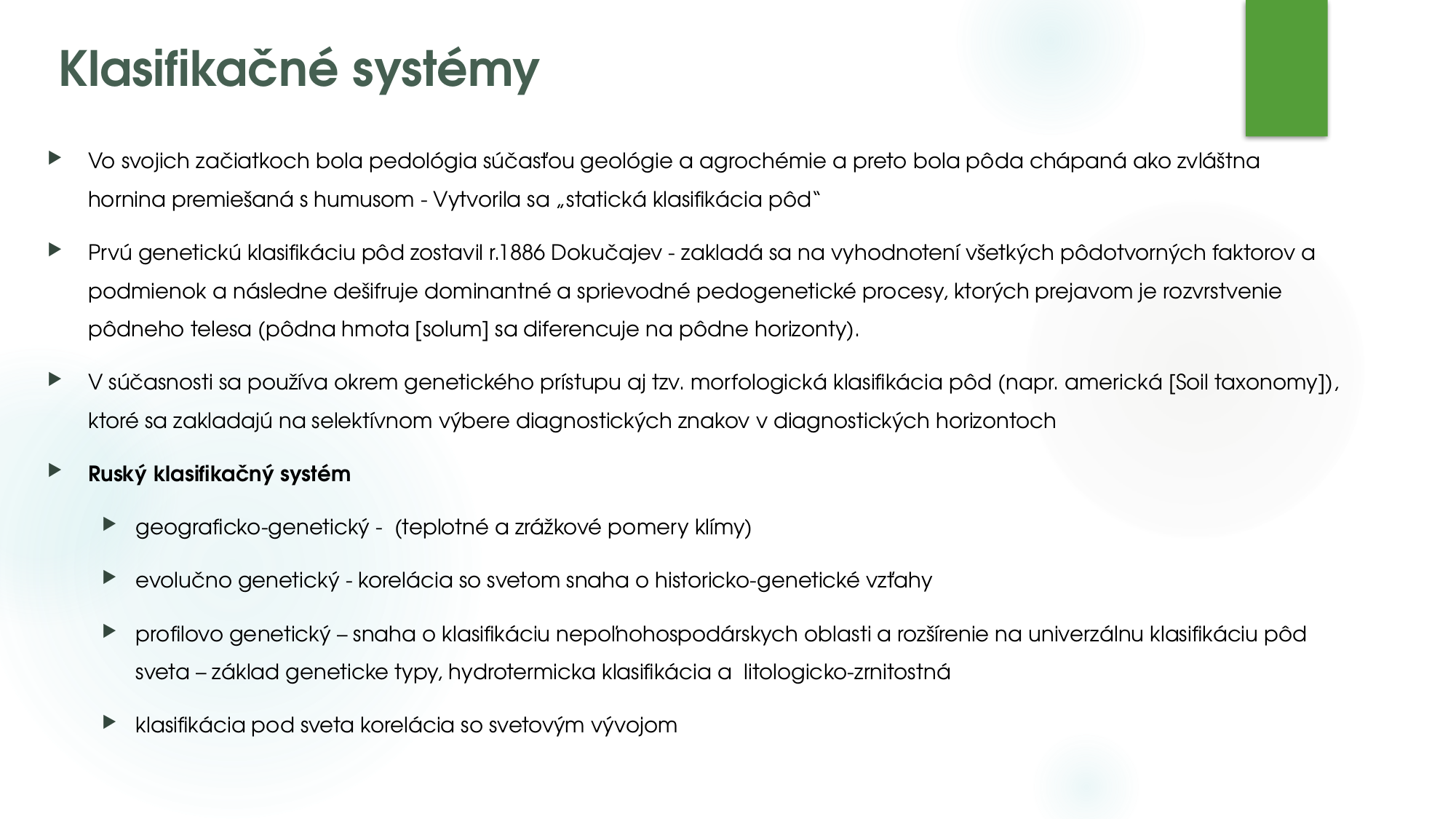

# Klasifikačné systémy
Vo svojich začiatkoch bola pedológia súčasťou geológie a agrochémie a preto bola pôda chápaná ako zvláštna hornina premiešaná s humusom - Vytvorila sa „statická klasifikácia pôd“
Prvú genetickú klasifikáciu pôd zostavil r.1886 Dokučajev - zakladá sa na vyhodnotení všetkých pôdotvorných faktorov a podmienok a následne dešifruje dominantné a sprievodné pedogenetické procesy, ktorých prejavom je rozvrstvenie pôdneho telesa (pôdna hmota [solum] sa diferencuje na pôdne horizonty).
V súčasnosti sa používa okrem genetického prístupu aj tzv. morfologická klasifikácia pôd (napr. americká [Soil taxonomy]), ktoré sa zakladajú na selektívnom výbere diagnostických znakov v diagnostických horizontoch
Ruský klasifikačný systém
geograficko-genetický -  (teplotné a zrážkové pomery klímy)
evolučno genetický - korelácia so svetom snaha o historicko-genetické vzťahy
profilovo genetický – snaha o klasifikáciu nepoľnohospodárskych oblasti a rozšírenie na univerzálnu klasifikáciu pôd sveta – základ geneticke typy, hydrotermicka klasifikácia a  litologicko-zrnitostná
klasifikácia pod sveta korelácia so svetovým vývojom